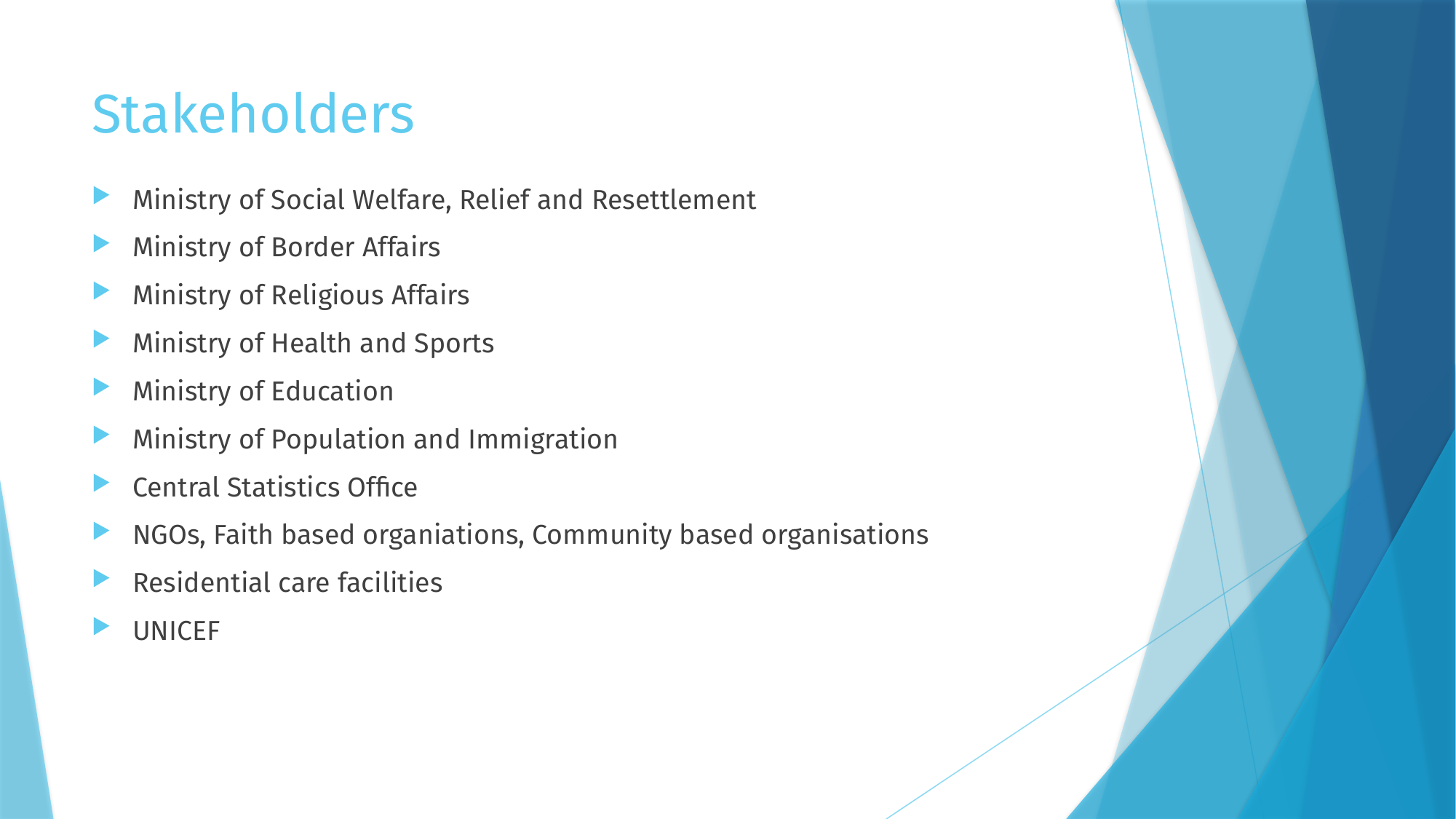

# Stakeholders
Ministry of Social Welfare, Relief and Resettlement
Ministry of Border Affairs
Ministry of Religious Affairs
Ministry of Health and Sports
Ministry of Education
Ministry of Population and Immigration
Central Statistics Office
NGOs, Faith based organiations, Community based organisations
Residential care facilities
UNICEF